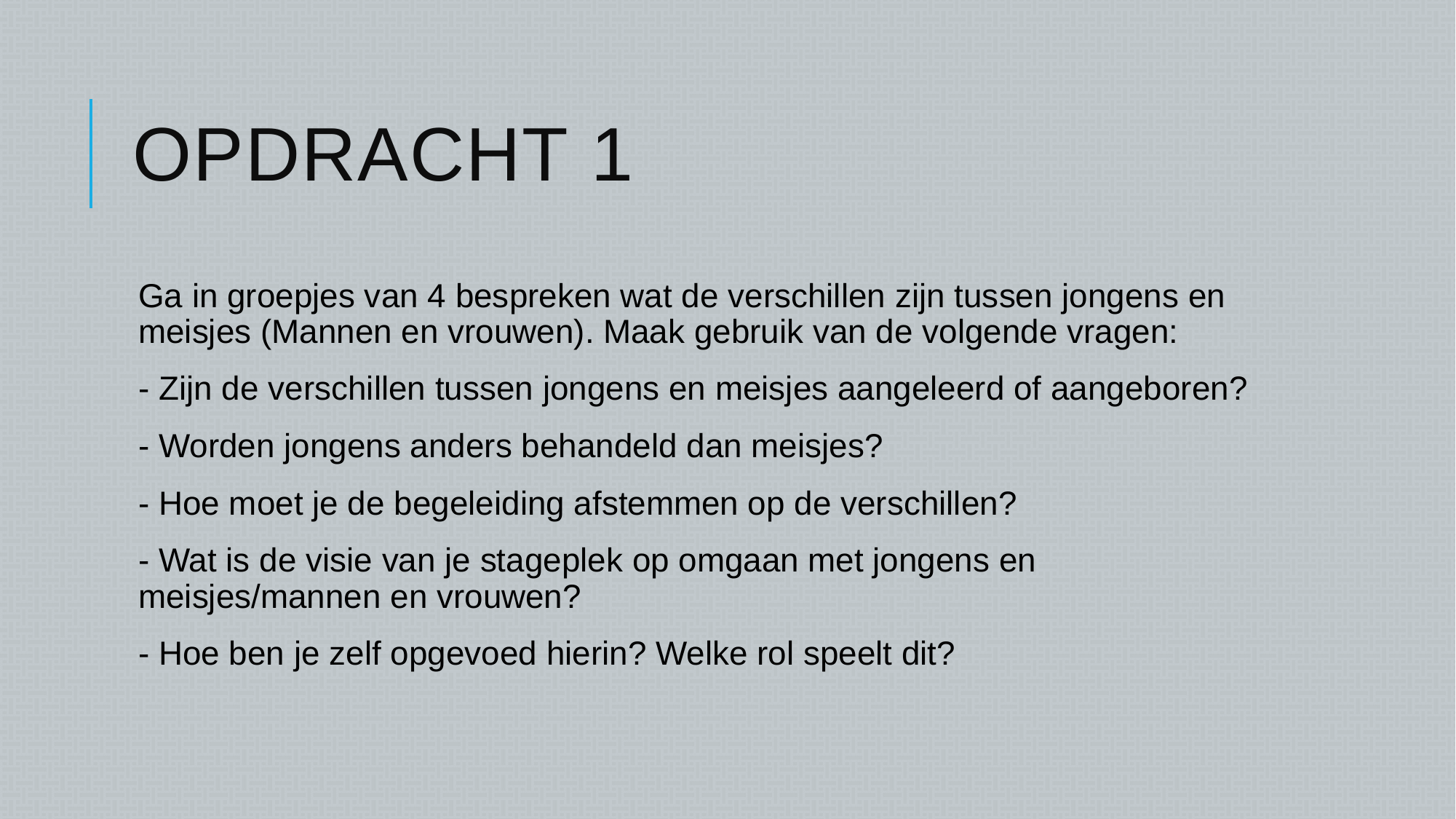

# Opdracht 1
Ga in groepjes van 4 bespreken wat de verschillen zijn tussen jongens en meisjes (Mannen en vrouwen). Maak gebruik van de volgende vragen:
- Zijn de verschillen tussen jongens en meisjes aangeleerd of aangeboren?
- Worden jongens anders behandeld dan meisjes?
- Hoe moet je de begeleiding afstemmen op de verschillen?
- Wat is de visie van je stageplek op omgaan met jongens en meisjes/mannen en vrouwen?
- Hoe ben je zelf opgevoed hierin? Welke rol speelt dit?